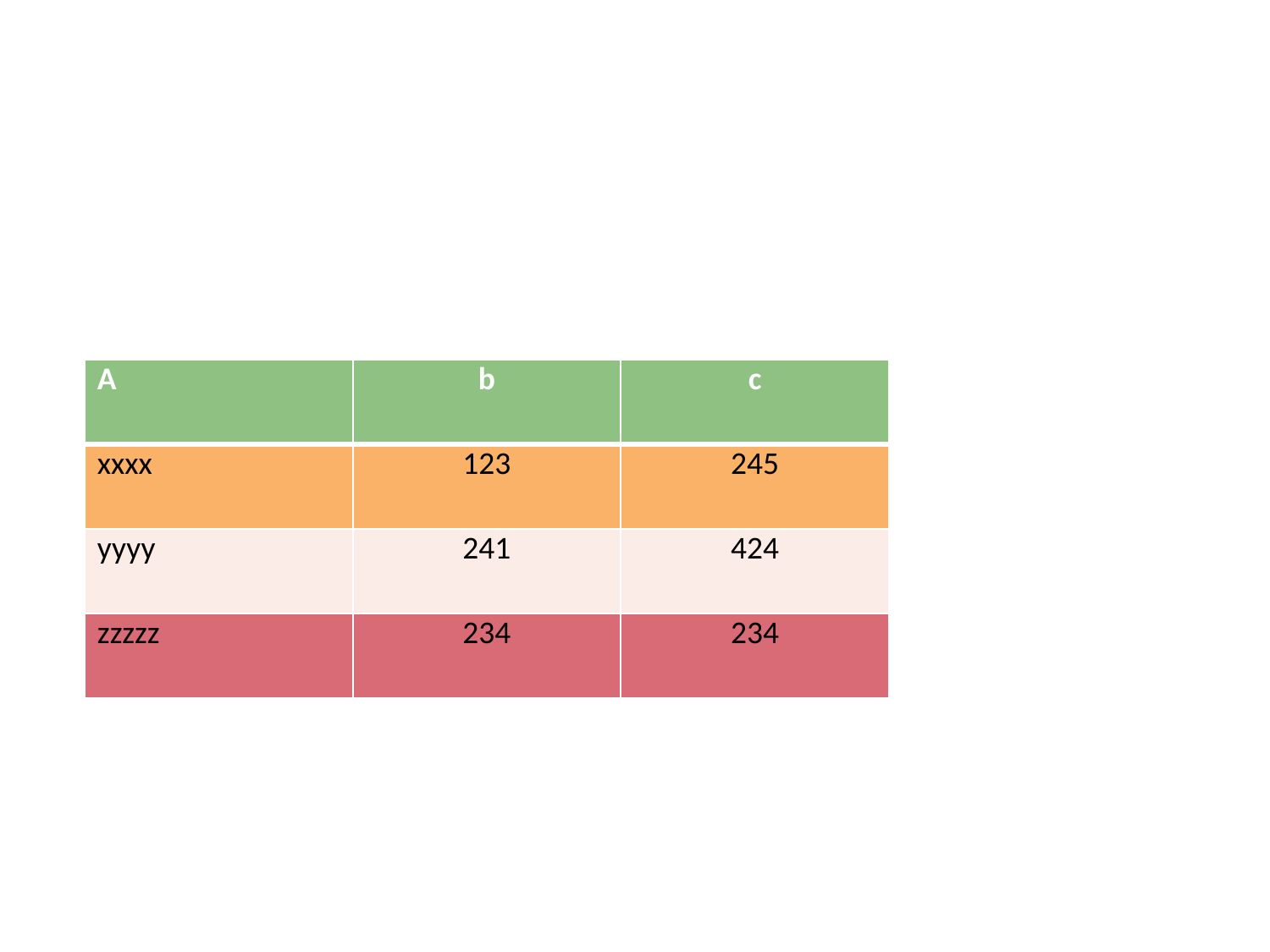

#
| A | b | c |
| --- | --- | --- |
| xxxx | 123 | 245 |
| yyyy | 241 | 424 |
| zzzzz | 234 | 234 |